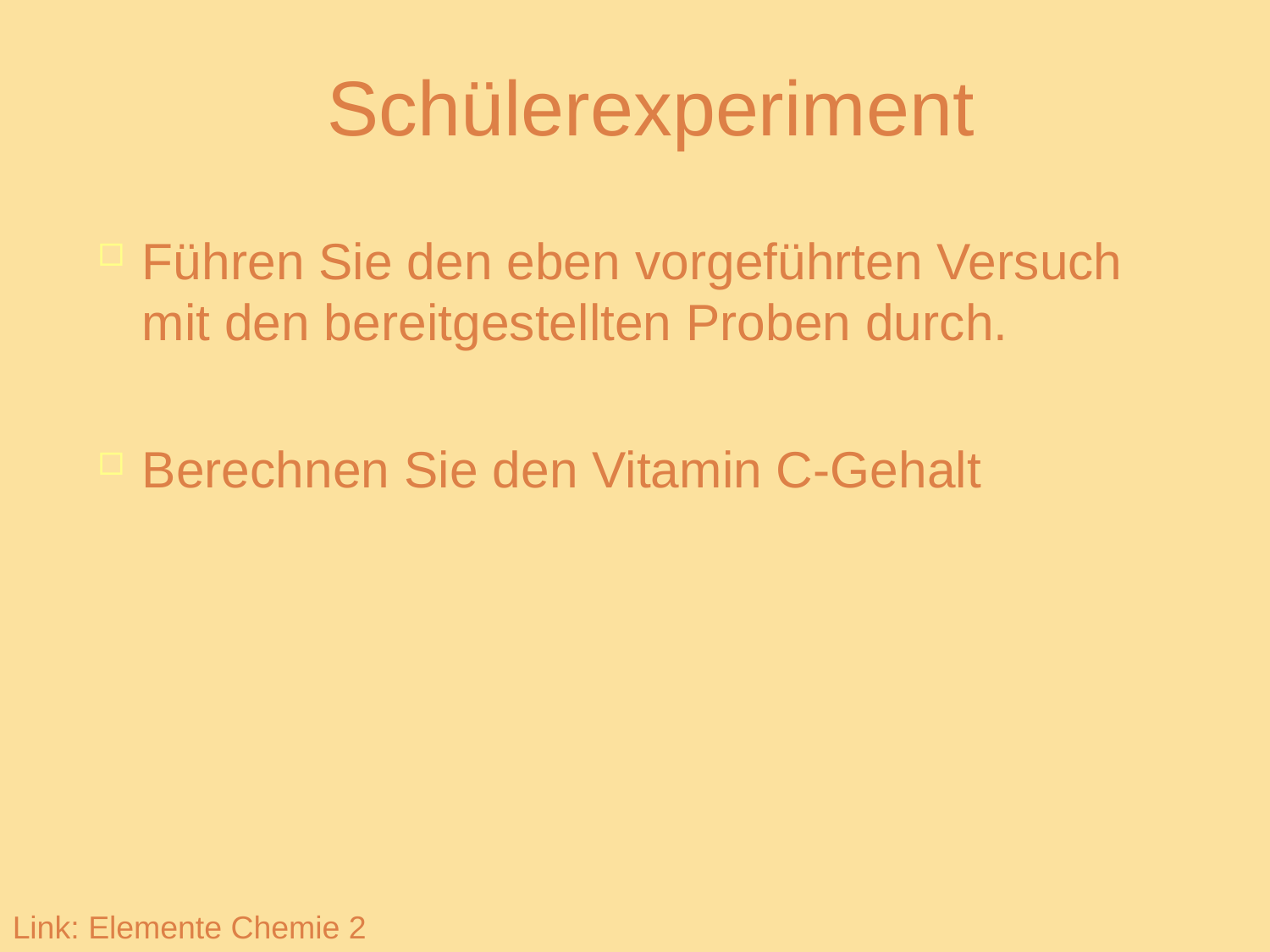

Schülerexperiment
Führen Sie den eben vorgeführten Versuch mit den bereitgestellten Proben durch.

Berechnen Sie den Vitamin C-Gehalt
Link: Elemente Chemie 2